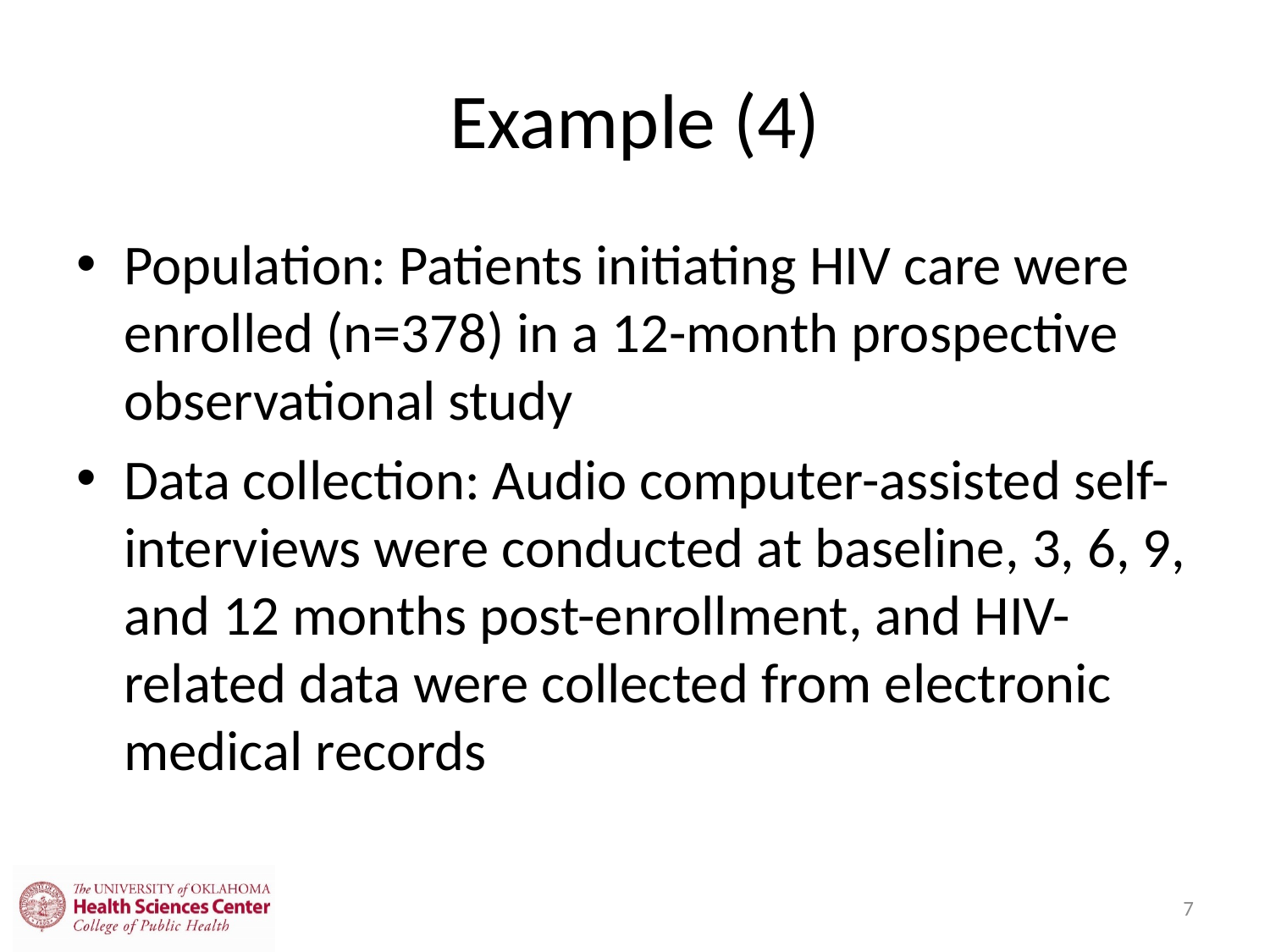

# Example (4)
Population: Patients initiating HIV care were enrolled (n=378) in a 12-month prospective observational study
Data collection: Audio computer-assisted self-interviews were conducted at baseline, 3, 6, 9, and 12 months post-enrollment, and HIV-related data were collected from electronic medical records

7